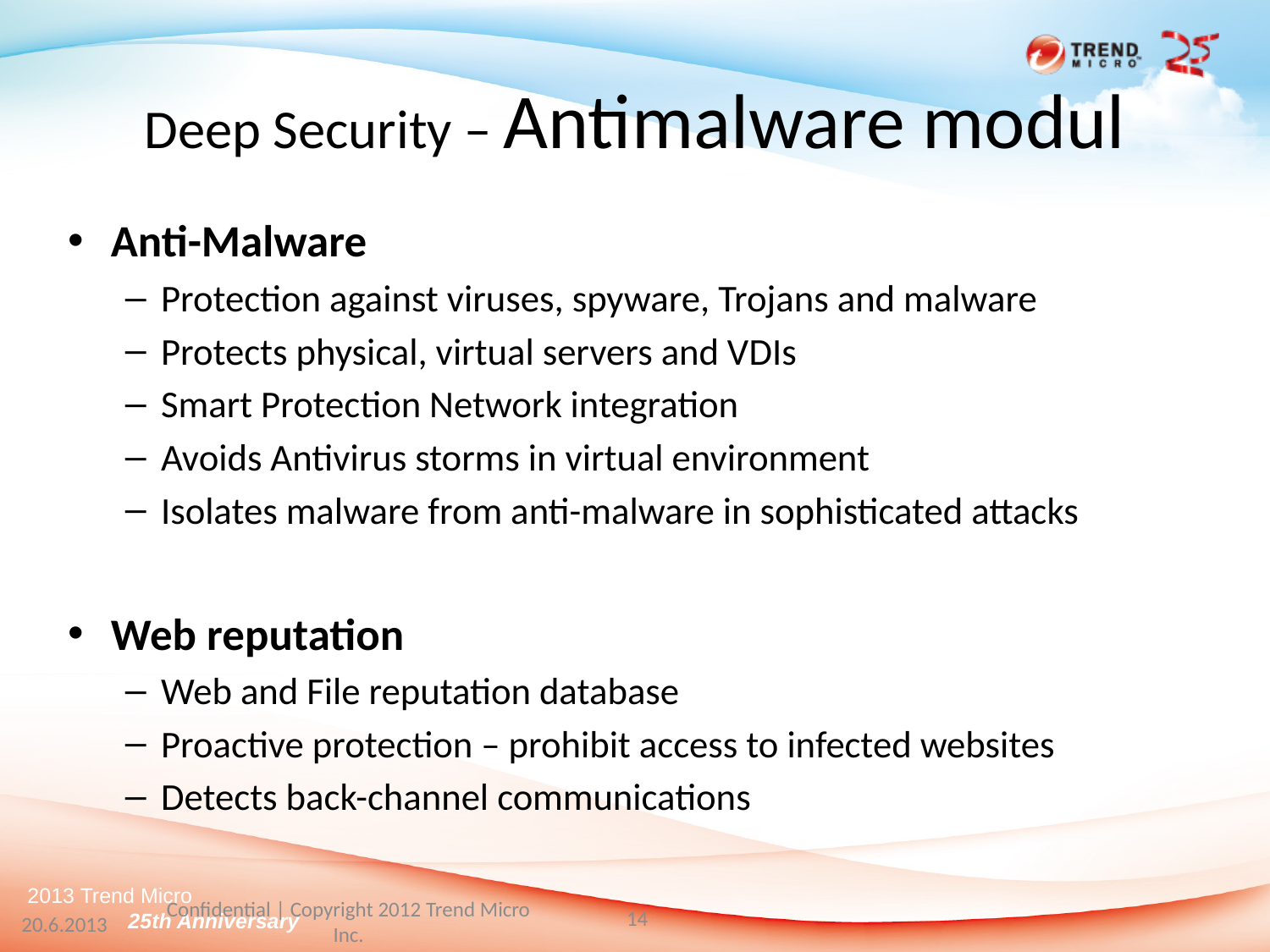

# Deep Security – Antimalware modul
Anti-Malware
Protection against viruses, spyware, Trojans and malware
Protects physical, virtual servers and VDIs
Smart Protection Network integration
Avoids Antivirus storms in virtual environment
Isolates malware from anti-malware in sophisticated attacks

Web reputation
Web and File reputation database
Proactive protection – prohibit access to infected websites
Detects back-channel communications

14
20.6.2013
Confidential | Copyright 2012 Trend Micro Inc.